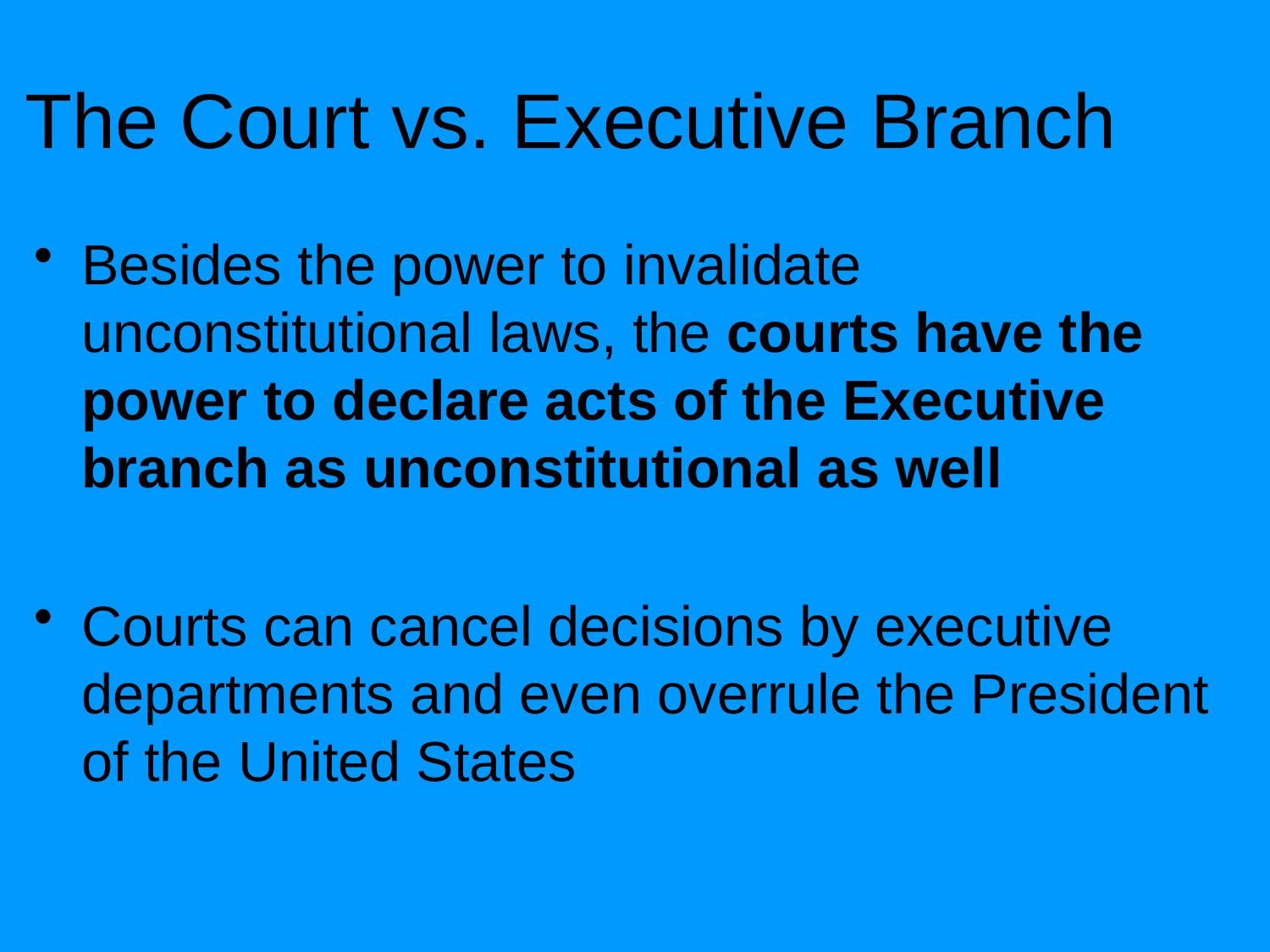

The Court vs. Executive Branch
Besides the power to invalidate unconstitutional laws, the courts have the power to declare acts of the Executive branch as unconstitutional as well

Courts can cancel decisions by executive departments and even overrule the President of the United States